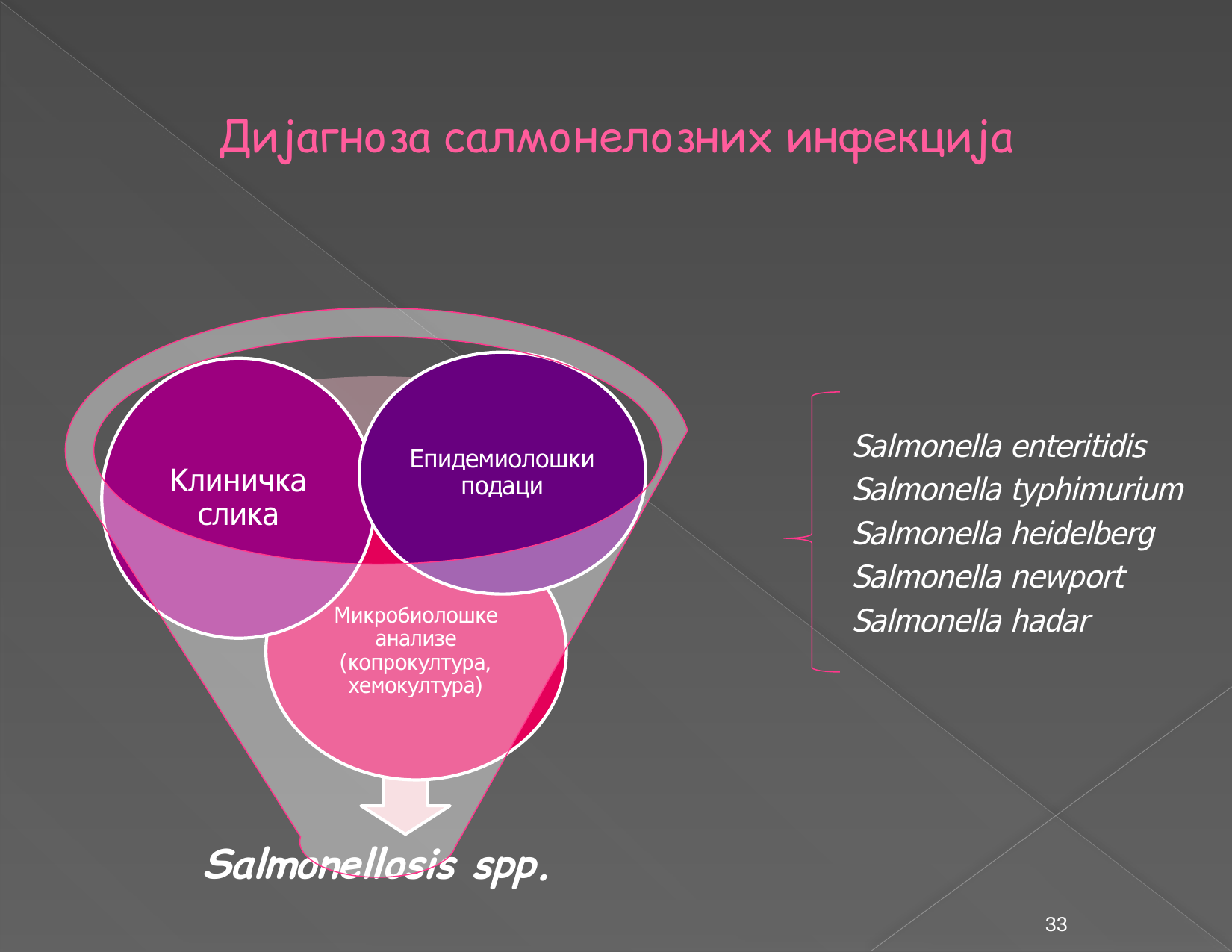

# Дијагноза салмонелозних инфекција
Salmonellosis spp.
Микробиолошке анализе (копрокултура, хемокултура)
Клиничка слика
Епидемиолошки подаци

Salmonella enteritidis
Salmonella typhimurium
Salmonella heidelberg
Salmonella newport
Salmonella hadar
33